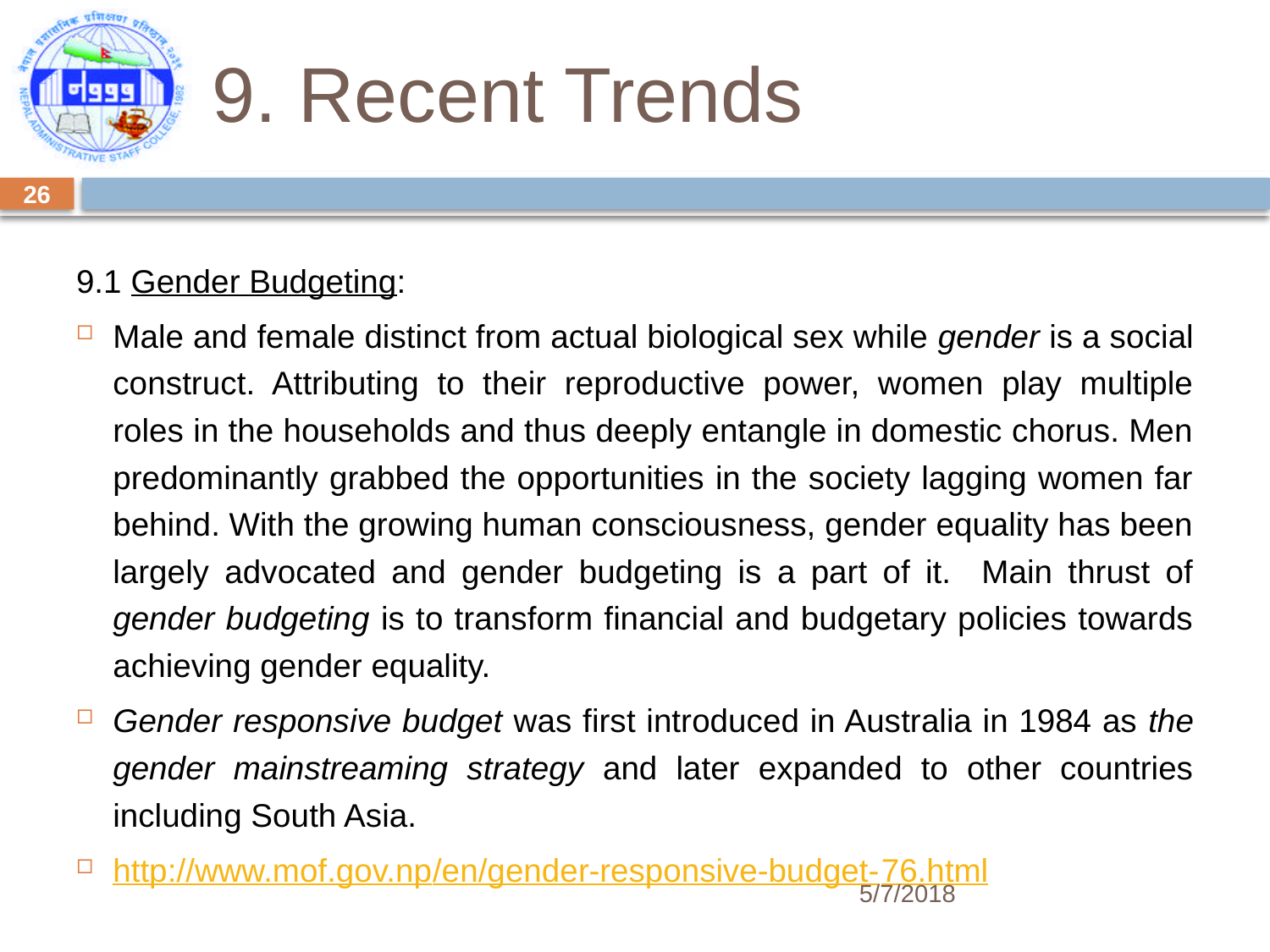

# 9. Recent Trends
26
9.1 Gender Budgeting:
Male and female distinct from actual biological sex while gender is a social construct. Attributing to their reproductive power, women play multiple roles in the households and thus deeply entangle in domestic chorus. Men predominantly grabbed the opportunities in the society lagging women far behind. With the growing human consciousness, gender equality has been largely advocated and gender budgeting is a part of it.  Main thrust of gender budgeting is to transform financial and budgetary policies towards achieving gender equality.
Gender responsive budget was first introduced in Australia in 1984 as the gender mainstreaming strategy and later expanded to other countries including South Asia.
http://www.mof.gov.np/en/gender-responsive-budget-76.html
5/7/2018